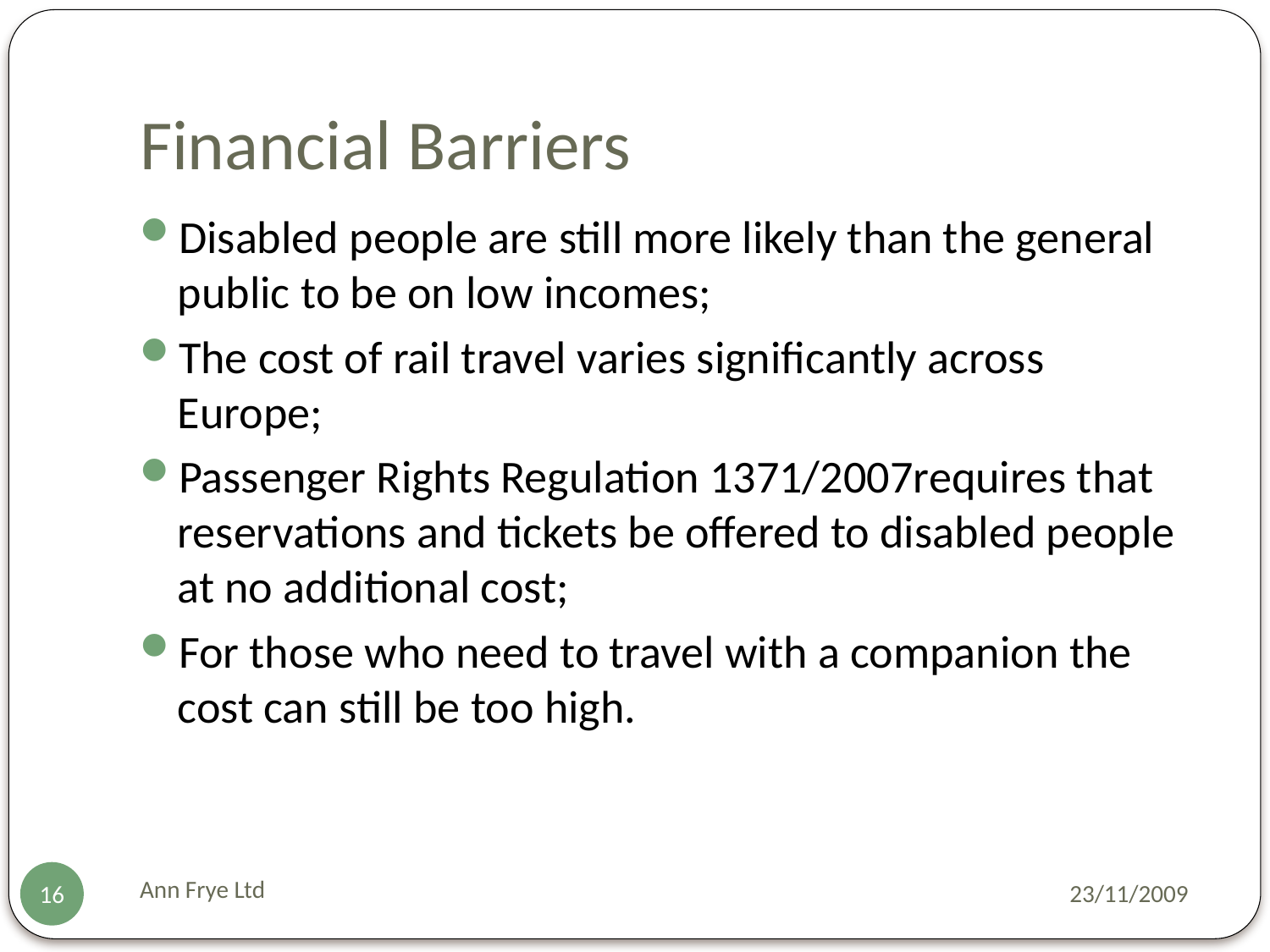

# Financial Barriers
Disabled people are still more likely than the general public to be on low incomes;
The cost of rail travel varies significantly across Europe;
Passenger Rights Regulation 1371/2007requires that reservations and tickets be offered to disabled people at no additional cost;
For those who need to travel with a companion the cost can still be too high.

Ann Frye Ltd
23/11/2009
16